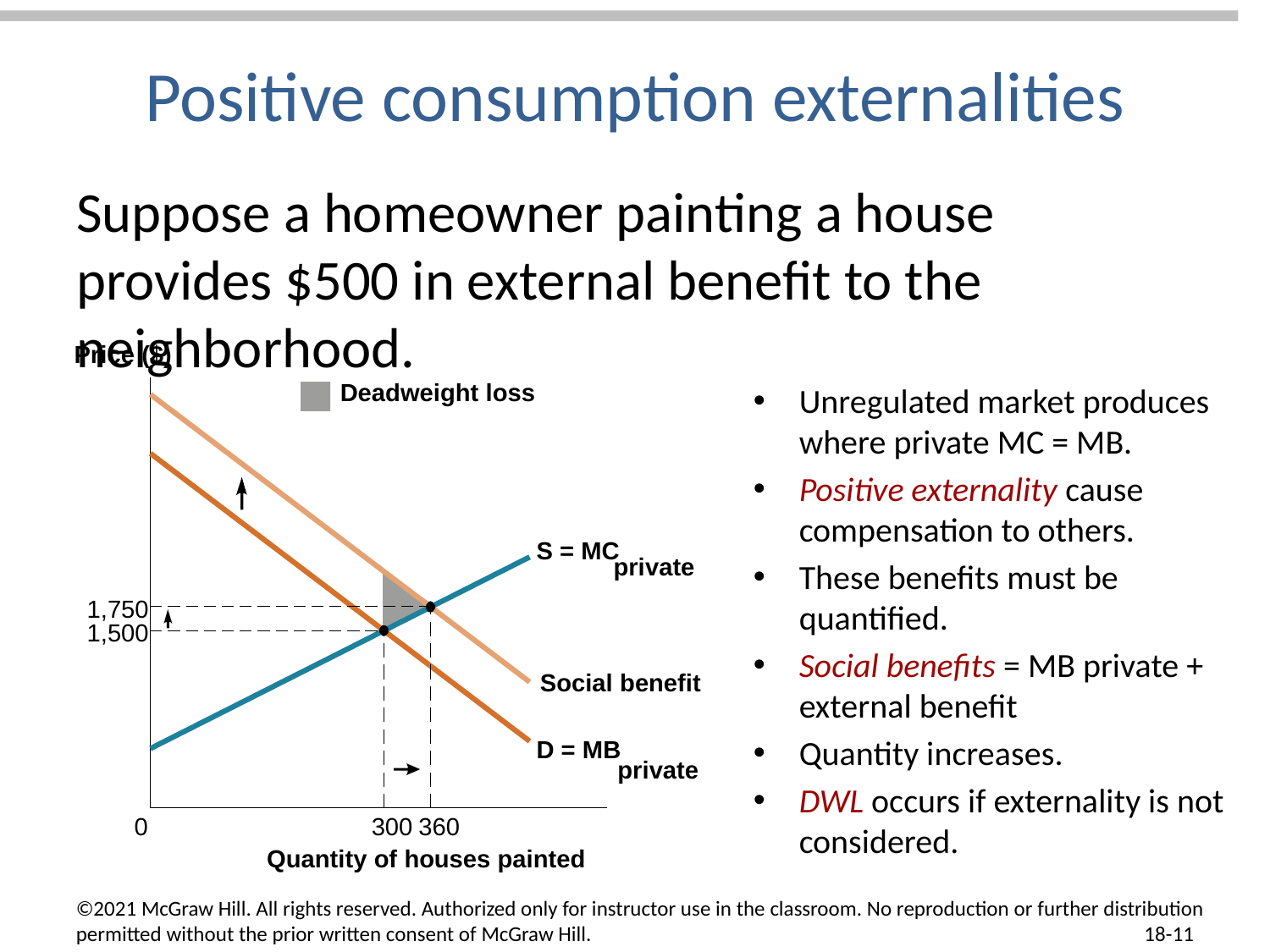

# Positive consumption externalities
Suppose a homeowner painting a house provides $500 in external benefit to the neighborhood.
Price ($)

0
Quantity of houses painted

S = MC
private

D = MB
private
1,500

300
Unregulated market produces where private MC = MB.
Positive externality cause compensation to others.
These benefits must be quantified.
Social benefits = MB private + external benefit
Quantity increases.
DWL occurs if externality is not considered.
Deadweight loss

Social benefit

1,750

360